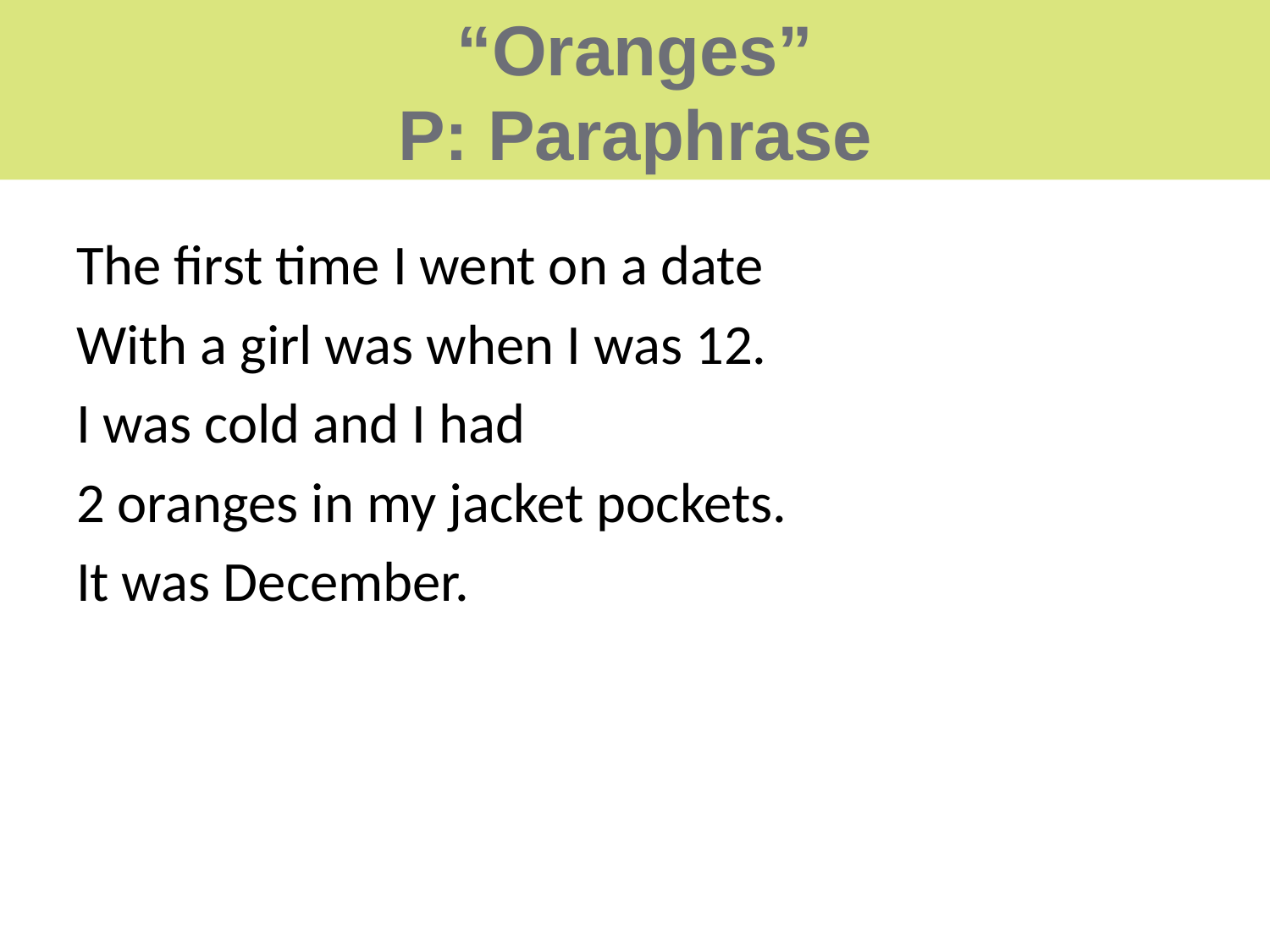

# “Oranges” P: Paraphrase
The first time I went on a date
With a girl was when I was 12.
I was cold and I had
2 oranges in my jacket pockets.
It was December.